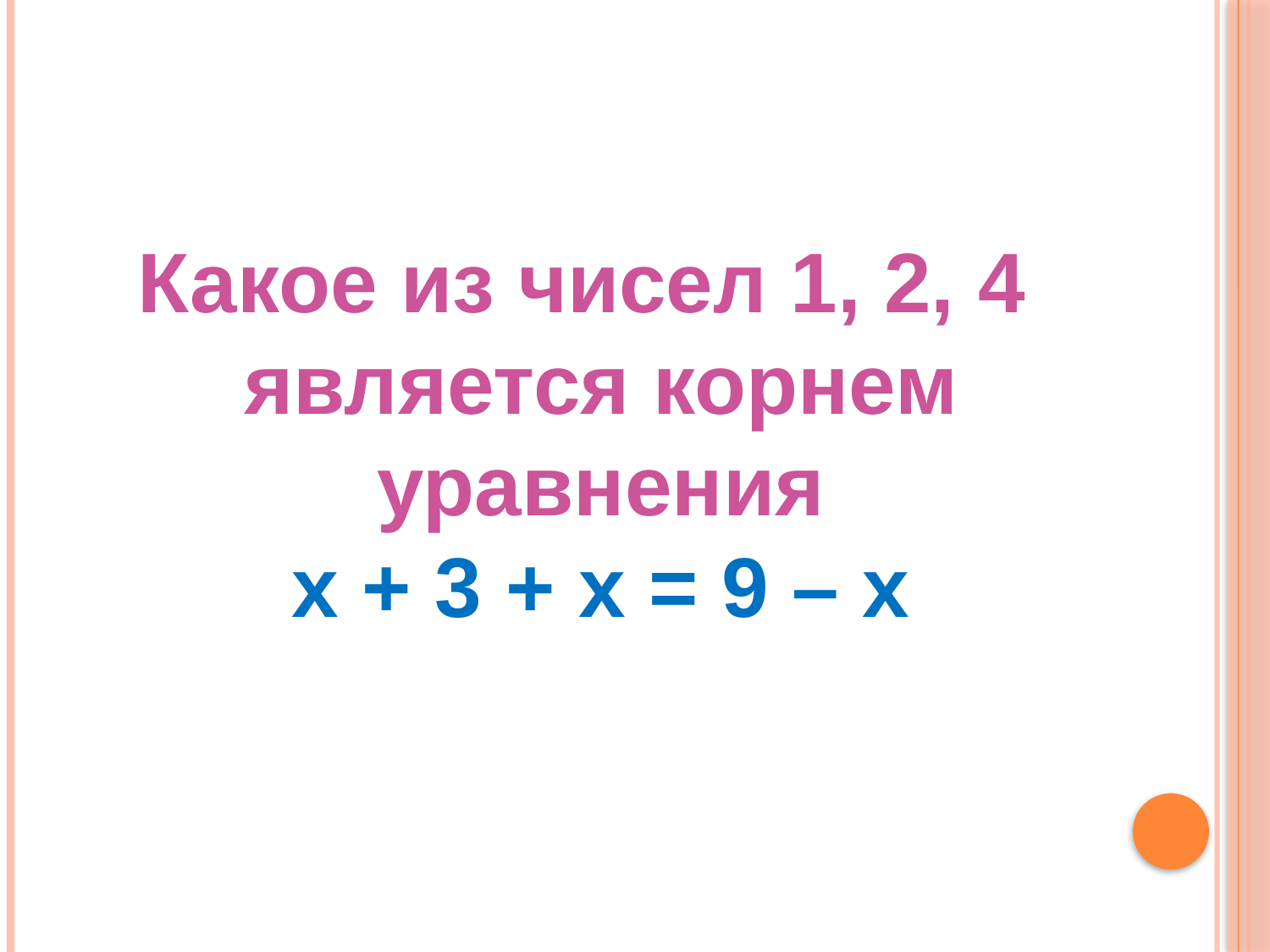

#
Какое из чисел 1, 2, 4 является корнем уравнения
х + 3 + х = 9 – х